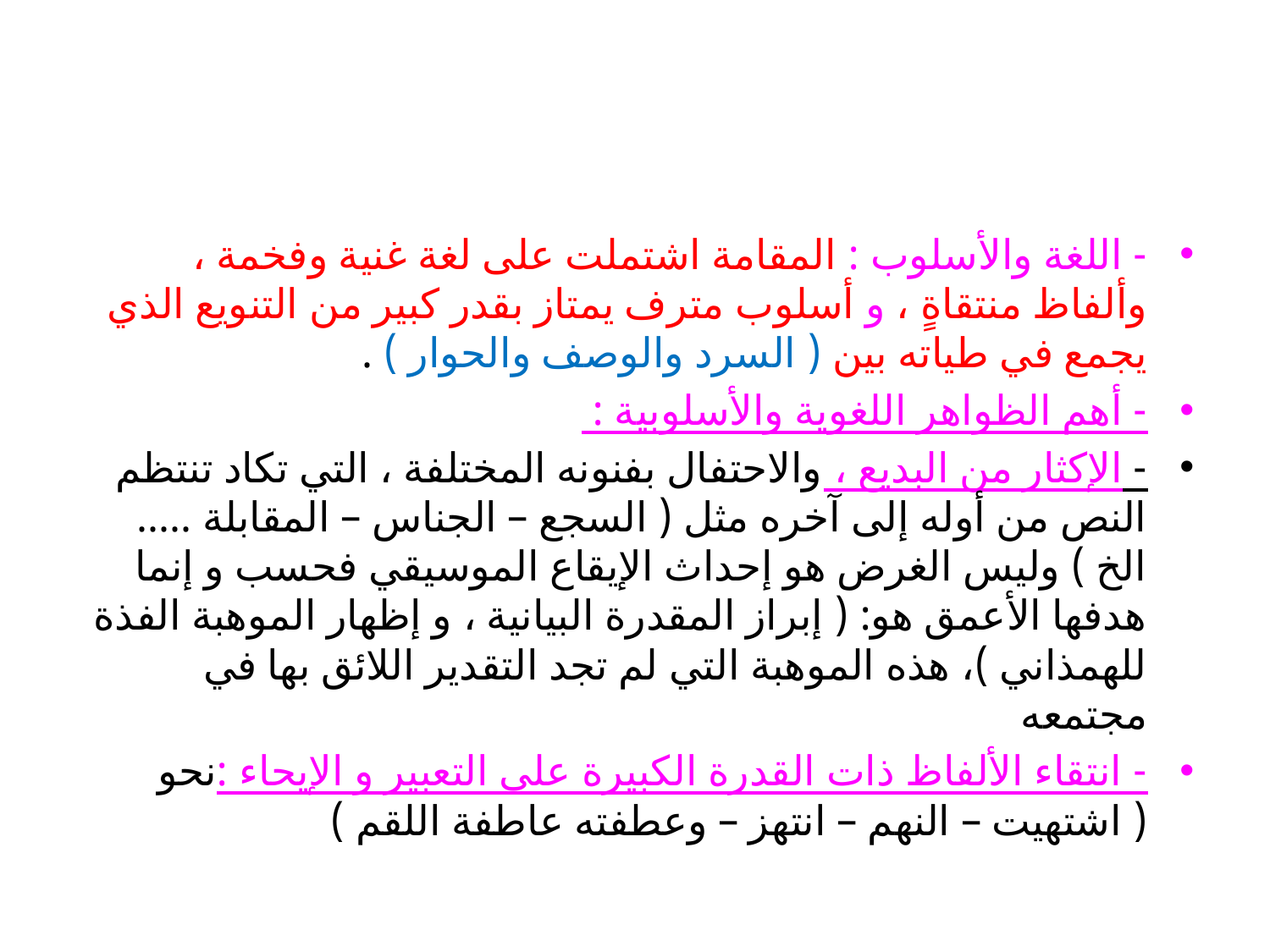

#
- اللغة والأسلوب : المقامة اشتملت على لغة غنية وفخمة ، وألفاظ منتقاةٍ ، و أسلوب مترف يمتاز بقدر كبير من التنويع الذي يجمع في طياته بين ( السرد والوصف والحوار ) .
- أهم الظواهر اللغوية والأسلوبية :
- الإكثار من البديع ، والاحتفال بفنونه المختلفة ، التي تكاد تنتظم النص من أوله إلى آخره مثل ( السجع – الجناس – المقابلة ..... الخ ) وليس الغرض هو إحداث الإيقاع الموسيقي فحسب و إنما هدفها الأعمق هو: ( إبراز المقدرة البيانية ، و إظهار الموهبة الفذة للهمذاني )، هذه الموهبة التي لم تجد التقدير اللائق بها في مجتمعه
- انتقاء الألفاظ ذات القدرة الكبيرة على التعبير و الإيحاء :نحو ( اشتهيت – النهم – انتهز – وعطفته عاطفة اللقم )